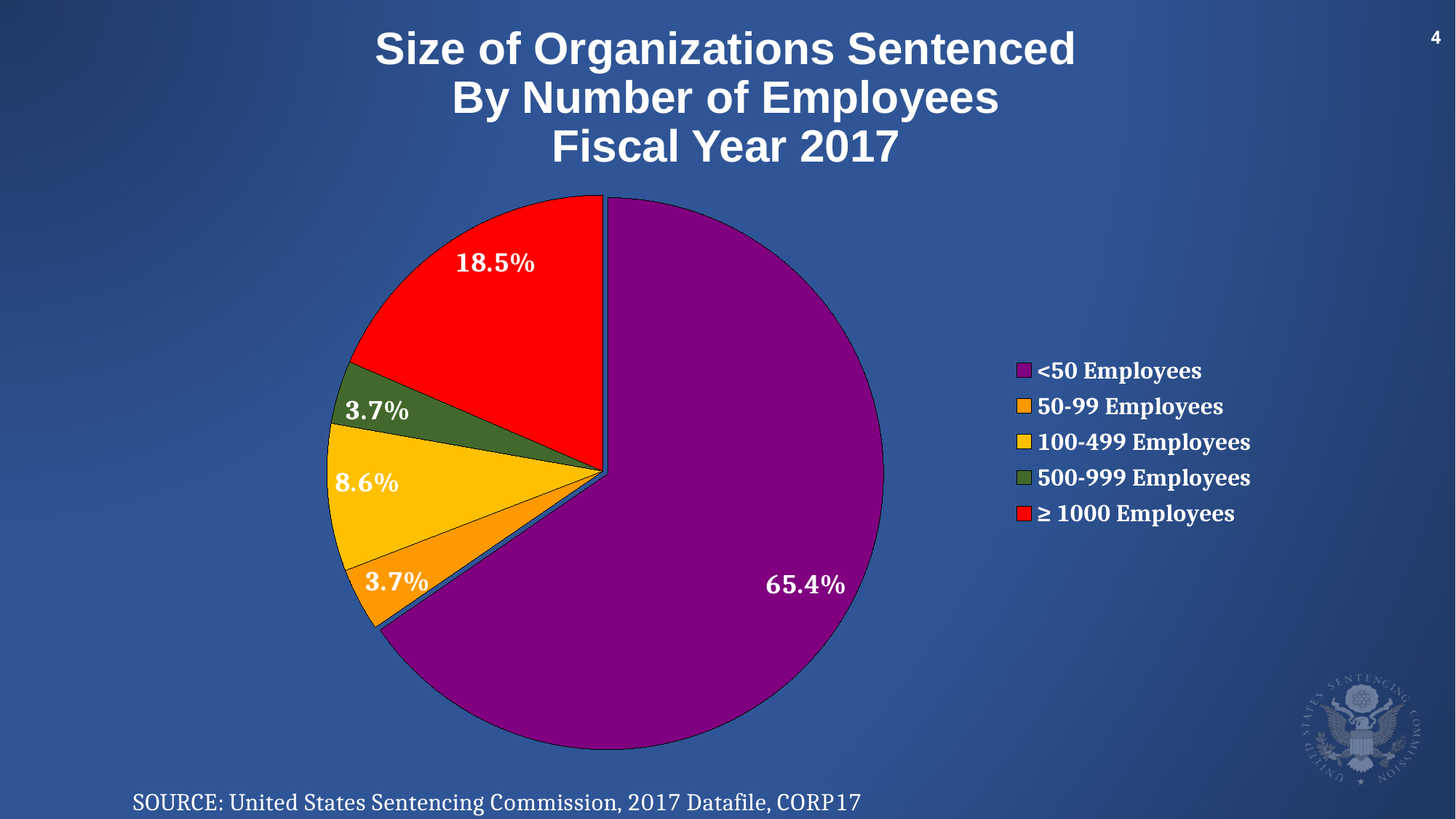

# Size of Organizations Sentenced By Number of Employees Fiscal Year 2017

### Chart

| Category | Series 1 |
|---|---|
| <50 Employees | 53.0 |
| 50-99 Employees | 3.0 |
| 100-499 Employees | 7.0 |
| 500-999 Employees | 3.0 |
| ≥ 1000 Employees | 15.0 |
SOURCE: United States Sentencing Commission, 2017 Datafile, CORP17